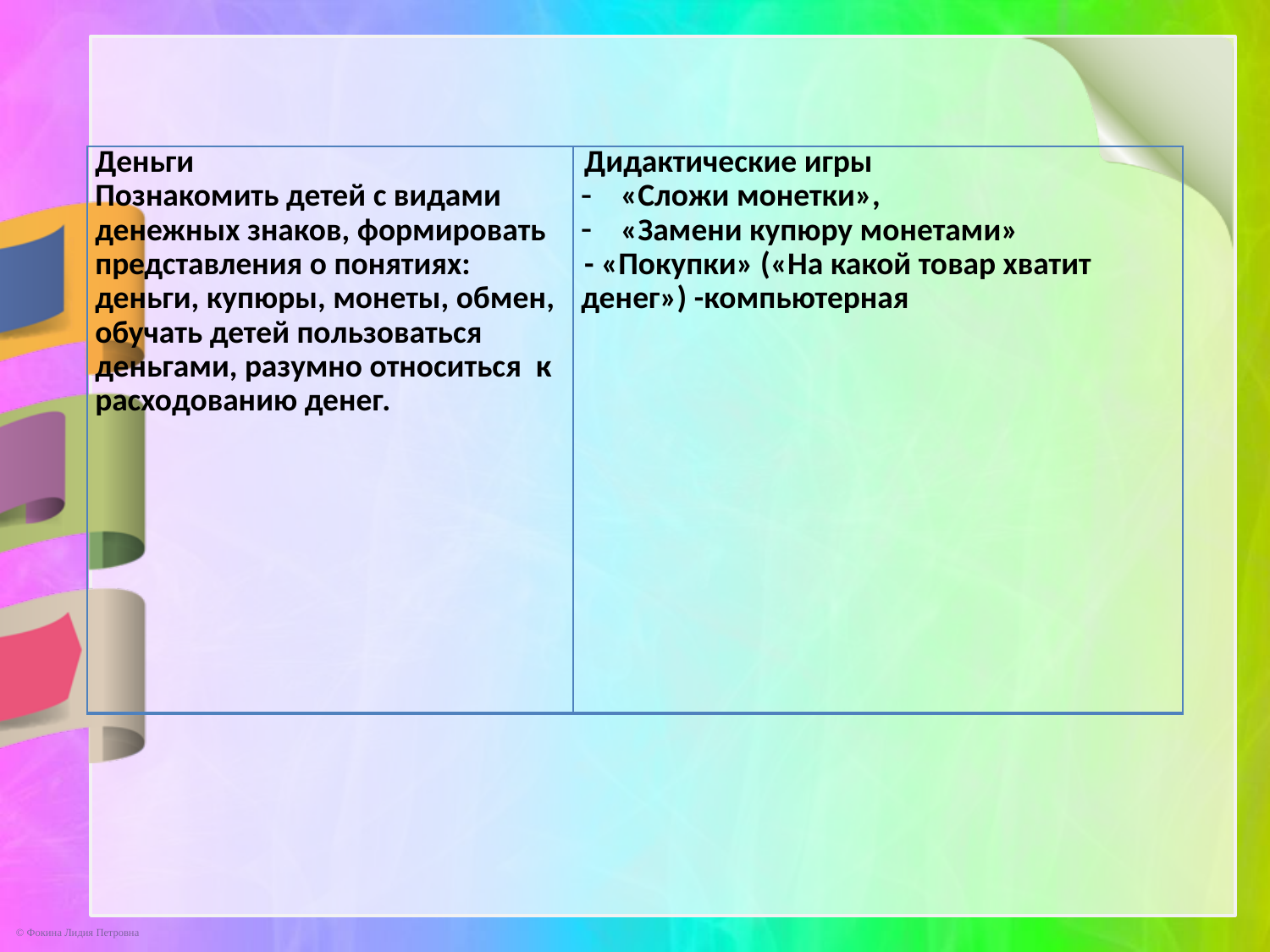

| Деньги Познакомить детей с видами денежных знаков, формировать представления о понятиях: деньги, купюры, монеты, обмен, обучать детей пользоваться деньгами, разумно относиться к расходованию денег. | Дидактические игры «Сложи монетки», «Замени купюру монетами» - «Покупки» («На какой товар хватит денег») -компьютерная |
| --- | --- |